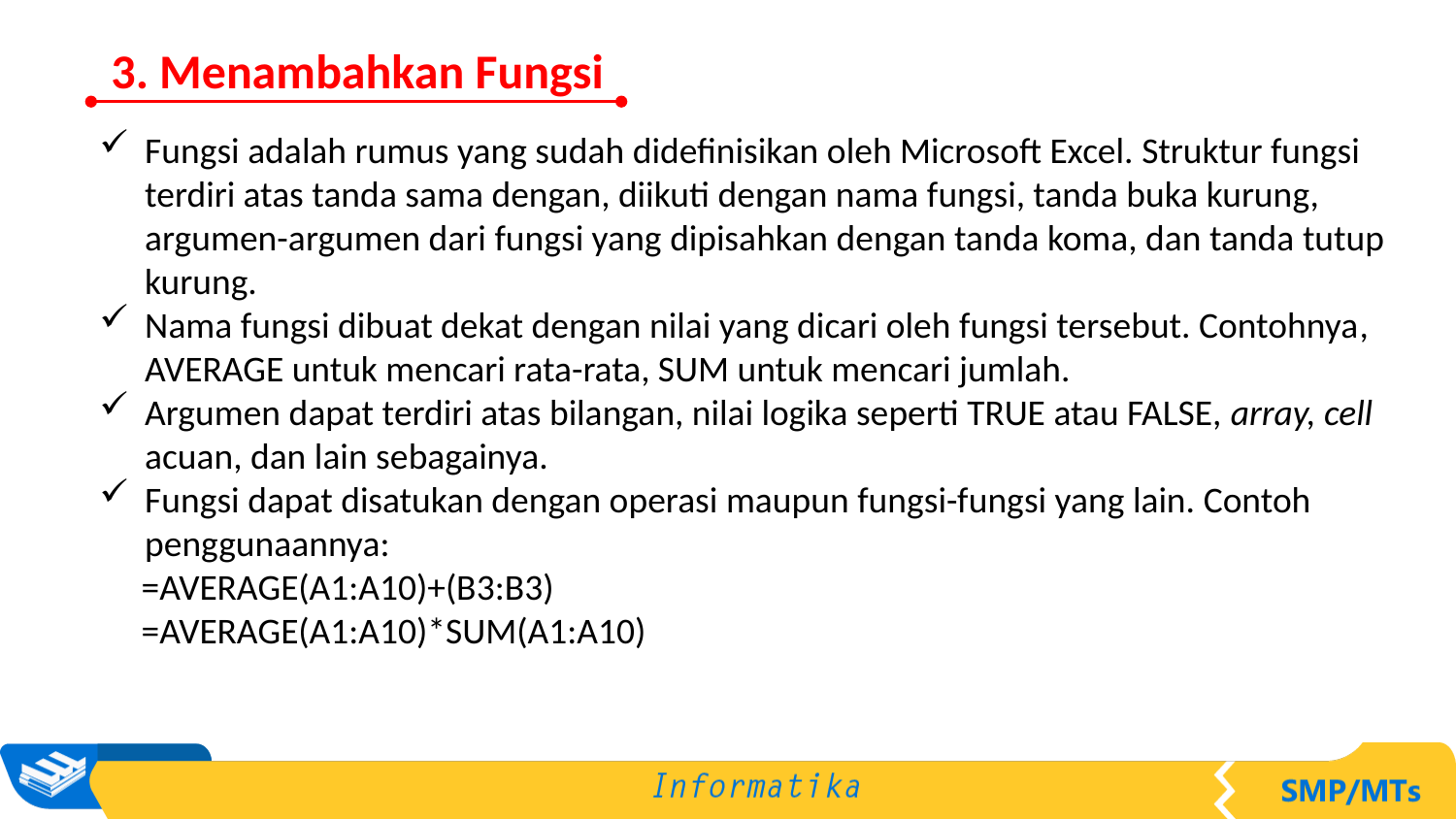

3. Menambahkan Fungsi
Fungsi adalah rumus yang sudah didefinisikan oleh Microsoft Excel. Struktur fungsi terdiri atas tanda sama dengan, diikuti dengan nama fungsi, tanda buka kurung, argumen-argumen dari fungsi yang dipisahkan dengan tanda koma, dan tanda tutup kurung.
Nama fungsi dibuat dekat dengan nilai yang dicari oleh fungsi tersebut. Contohnya, AVERAGE untuk mencari rata-rata, SUM untuk mencari jumlah.
Argumen dapat terdiri atas bilangan, nilai logika seperti TRUE atau FALSE, array, cell acuan, dan lain sebagainya.
Fungsi dapat disatukan dengan operasi maupun fungsi-fungsi yang lain. Contoh penggunaannya:
=AVERAGE(A1:A10)+(B3:B3)
=AVERAGE(A1:A10)*SUM(A1:A10)